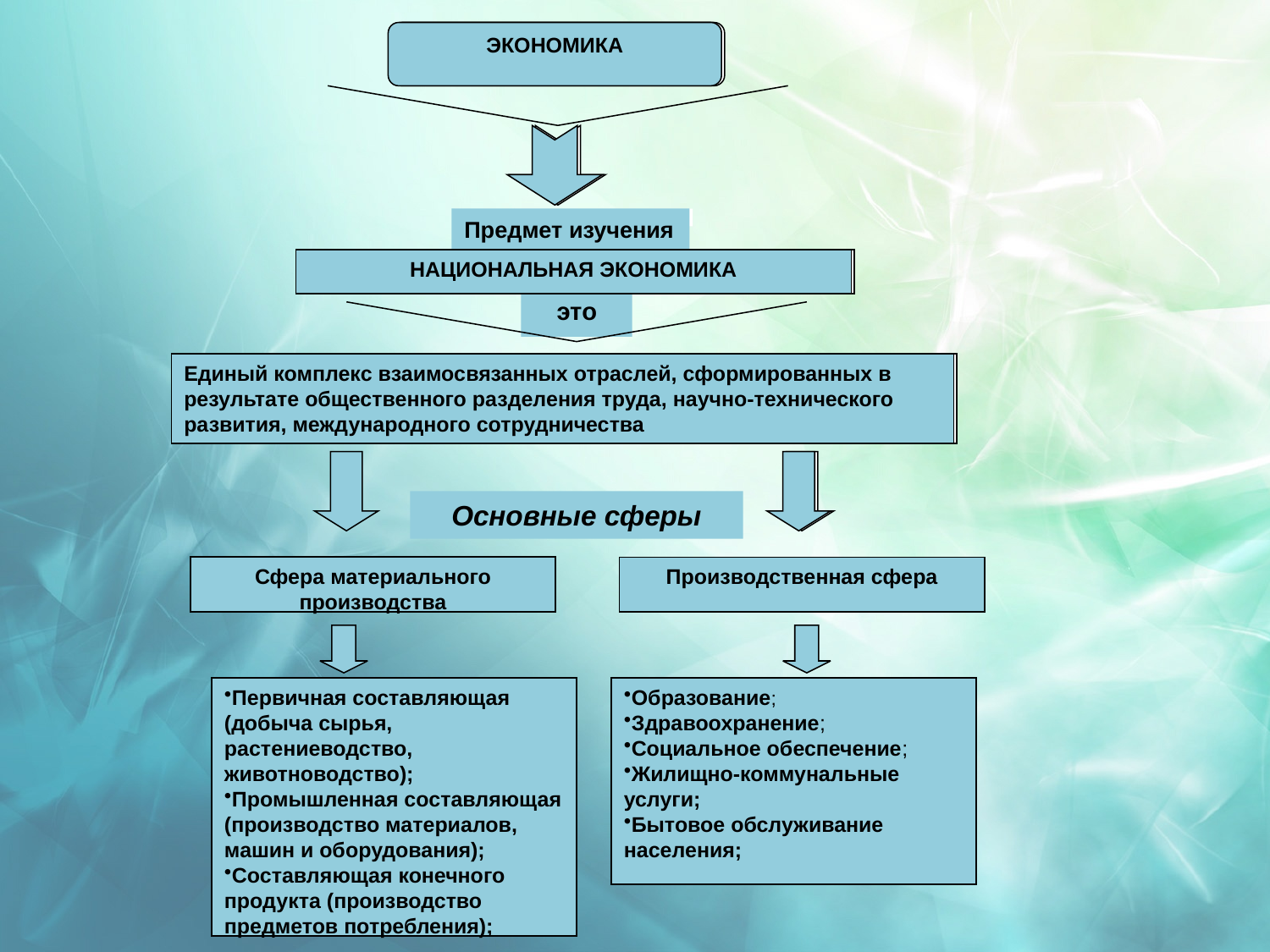

ЭКОНОМИКА
ЭКОНОМИКА

Предмет изучения
Предмет изучения
НАЦИОНАЛЬНАЯ ЭКОНОМИКА
НАЦИОНАЛЬНАЯ ЭКОНОМИКА
это
Единый комплекс взаимосвязанных отраслей, сформированных в результате общественного разделения труда, научно-технического развития, международного сотрудничества
Единый комплекс взаимосвязанных отраслей, сформированных в результате общественного разделения труда, научно-технического развития, международного сотрудничества

Основные сферы
Сфера материального производства
Производственная сфера

Первичная составляющая (добыча сырья, растениеводство, животноводство);
Промышленная составляющая (производство материалов, машин и оборудования);
Составляющая конечного продукта (производство предметов потребления);
Образование;
Здравоохранение;
Социальное обеспечение;
Жилищно-коммунальные услуги;
Бытовое обслуживание населения;